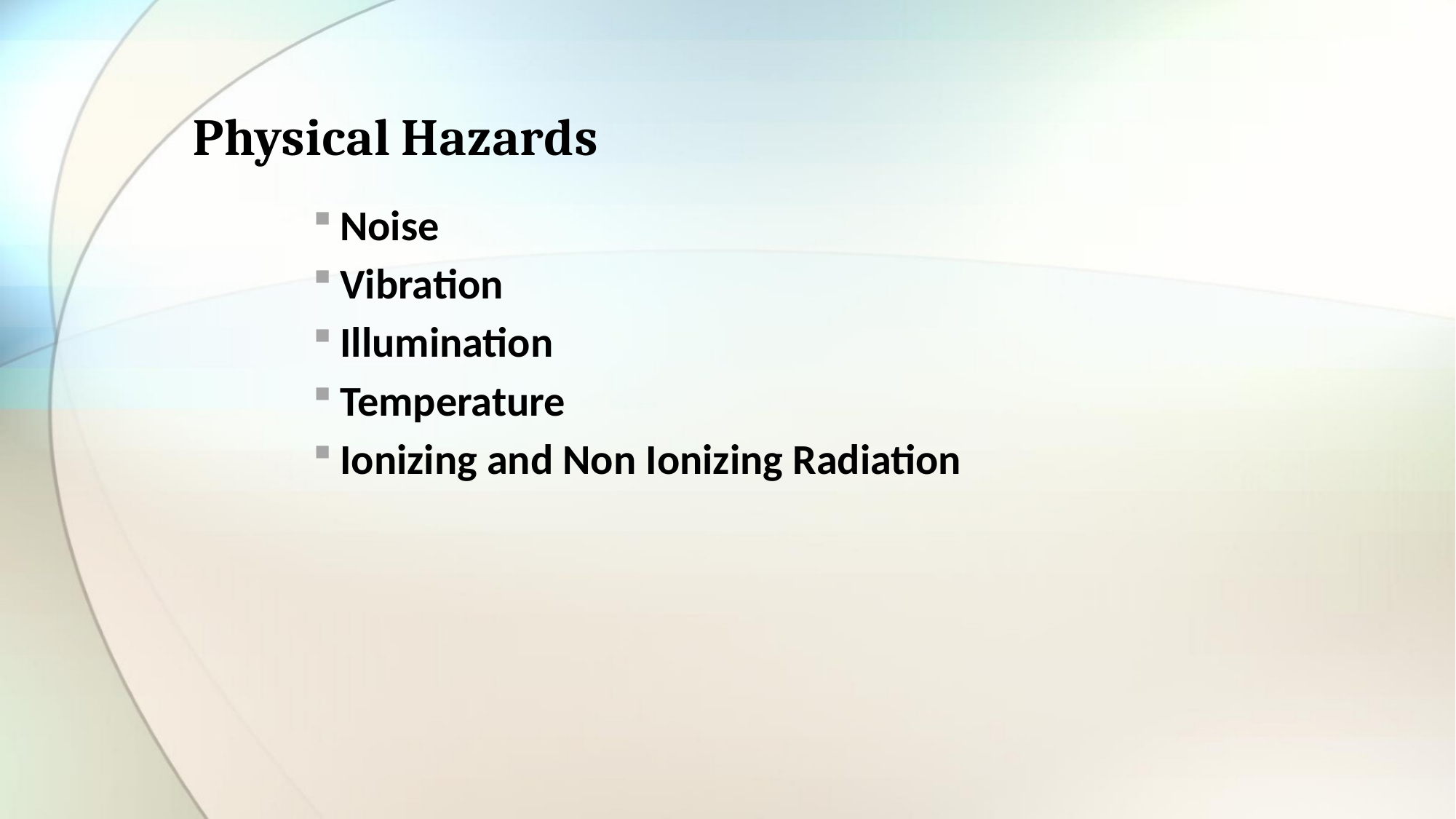

# Physical Hazards
Noise
Vibration
Illumination
Temperature
Ionizing and Non Ionizing Radiation